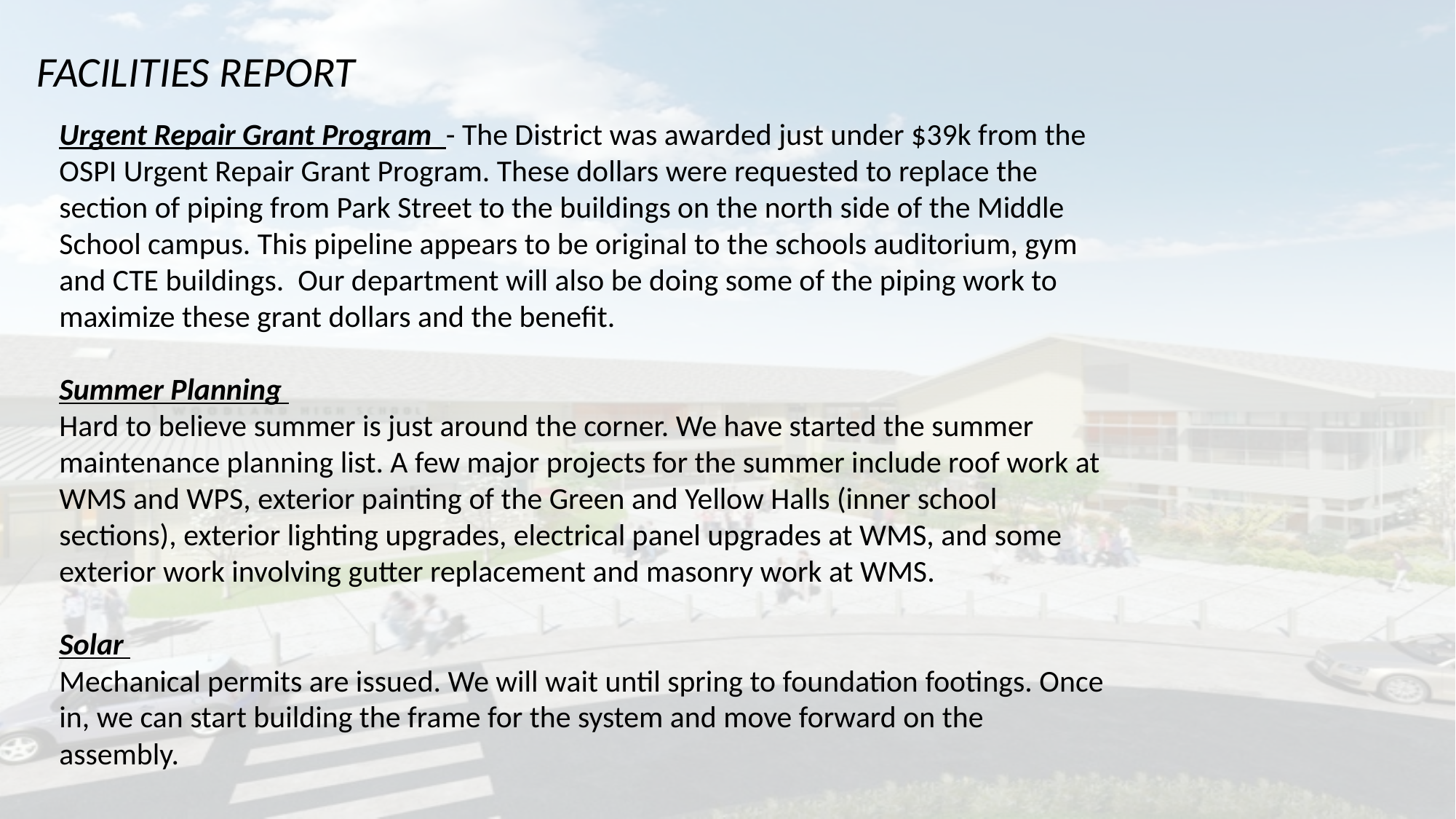

FACILITIES REPORT
Urgent Repair Grant Program  - The District was awarded just under $39k from the OSPI Urgent Repair Grant Program. These dollars were requested to replace the section of piping from Park Street to the buildings on the north side of the Middle School campus. This pipeline appears to be original to the schools auditorium, gym and CTE buildings.  Our department will also be doing some of the piping work to maximize these grant dollars and the benefit.

Summer Planning
Hard to believe summer is just around the corner. We have started the summer maintenance planning list. A few major projects for the summer include roof work at WMS and WPS, exterior painting of the Green and Yellow Halls (inner school sections), exterior lighting upgrades, electrical panel upgrades at WMS, and some exterior work involving gutter replacement and masonry work at WMS.

Solar
Mechanical permits are issued. We will wait until spring to foundation footings. Once in, we can start building the frame for the system and move forward on the assembly.